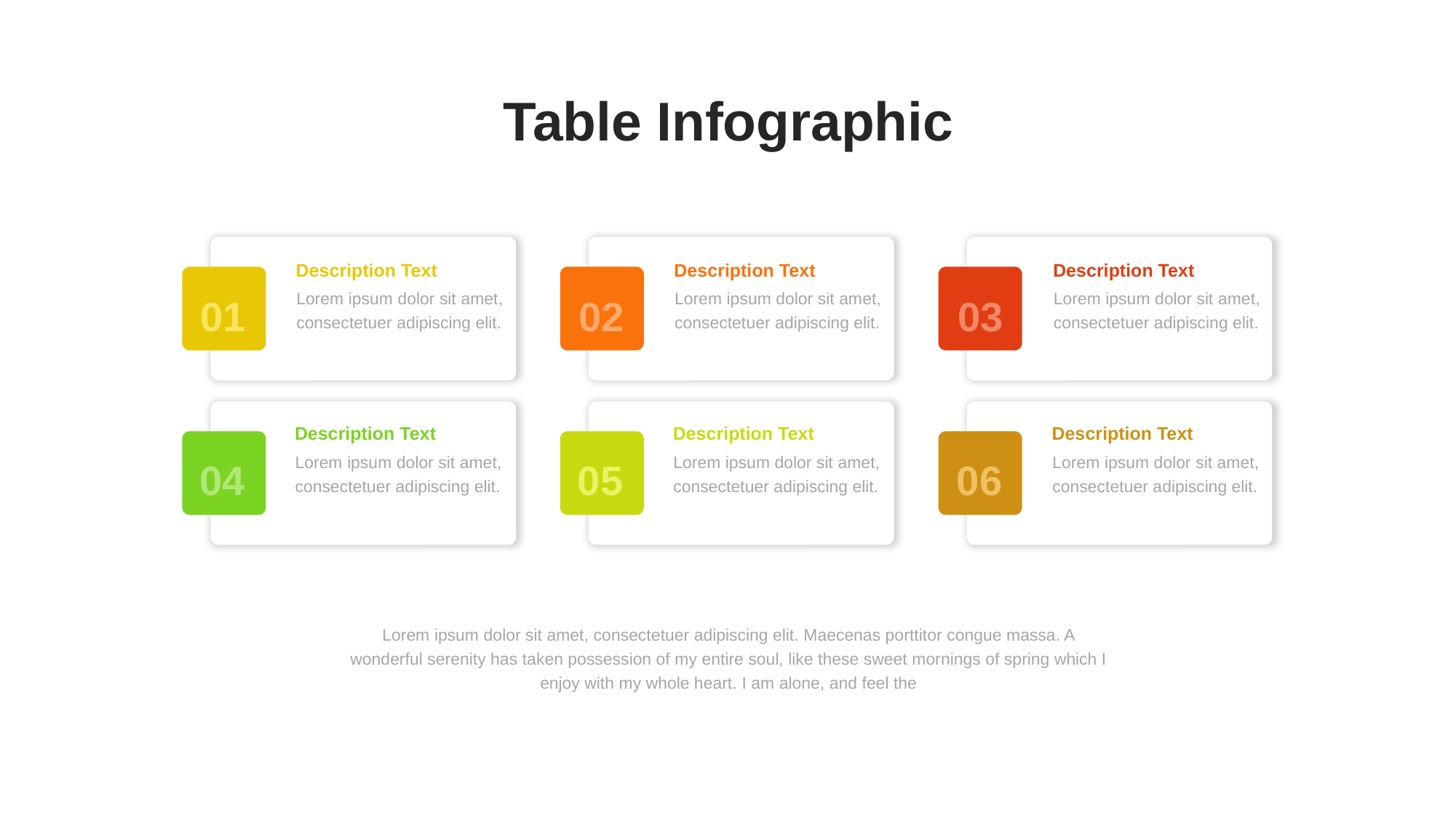

Table Infographic

Description Text
Description Text
Description Text

Lorem ipsum dolor sit amet, consectetuer adipiscing elit.
Lorem ipsum dolor sit amet, consectetuer adipiscing elit.
Lorem ipsum dolor sit amet, consectetuer adipiscing elit.
01
02
03

Description Text
Description Text
Description Text

Lorem ipsum dolor sit amet, consectetuer adipiscing elit.
Lorem ipsum dolor sit amet, consectetuer adipiscing elit.
Lorem ipsum dolor sit amet, consectetuer adipiscing elit.
04
05
06
Lorem ipsum dolor sit amet, consectetuer adipiscing elit. Maecenas porttitor congue massa. A wonderful serenity has taken possession of my entire soul, like these sweet mornings of spring which I enjoy with my whole heart. I am alone, and feel the